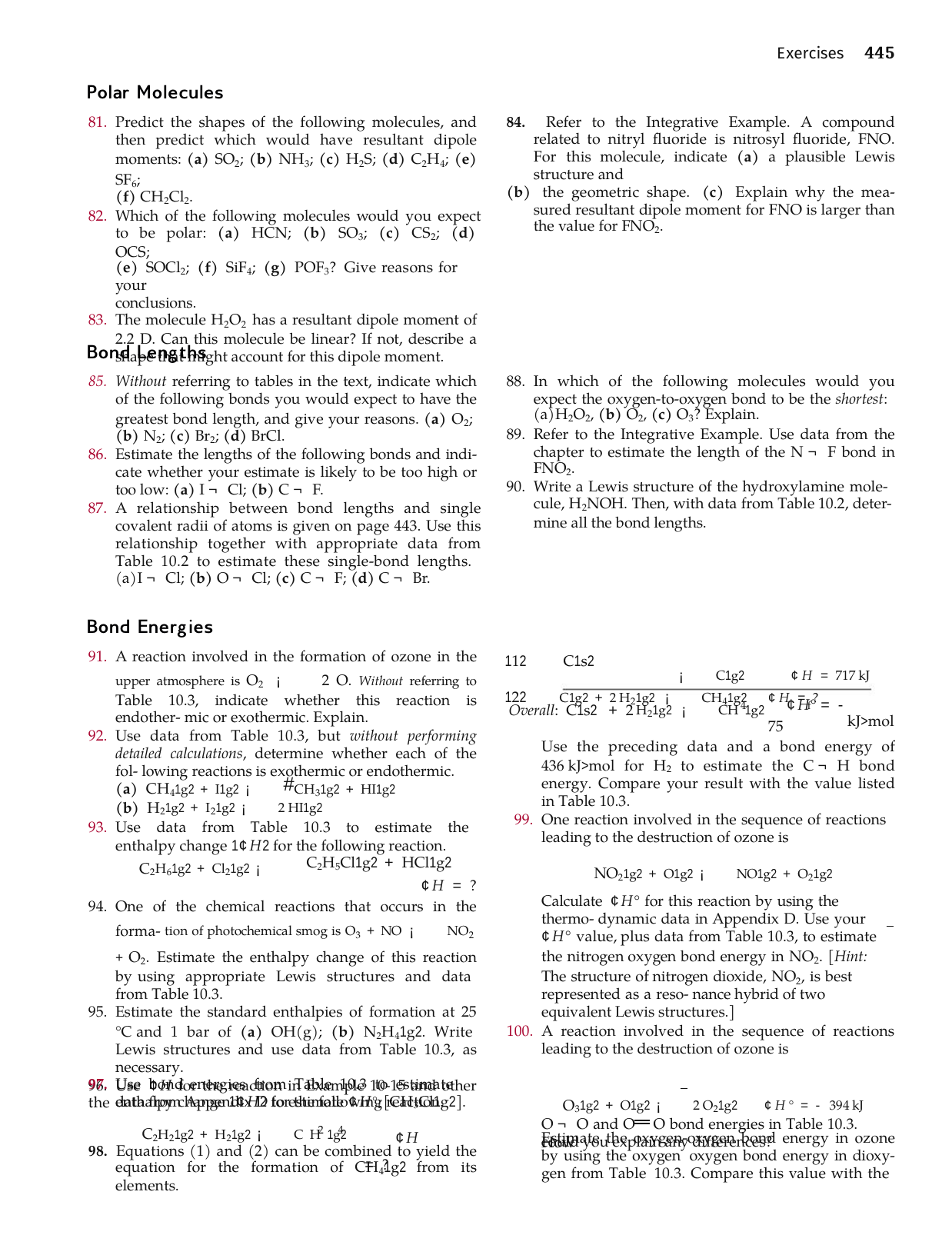

Exercises	445
Polar Molecules
Predict the shapes of the following molecules, and then  predict  which  would  have  resultant  dipole moments: (a) SO2; (b) NH3; (c) H2S; (d) C2H4; (e) SF6;
(f) CH2Cl2.
Which of the following molecules would you expect to  be  polar:  (a)  HCN;  (b)  SO3;  (c)  CS2;  (d)  OCS;
(e)  SOCl2;  (f)  SiF4;  (g)  POF3 ?  Give reasons for your
conclusions.
The molecule H2O2  has a resultant dipole moment of 2.2 D. Can this molecule be linear? If not, describe a shape that might account for this dipole moment.
84.  Refer to the Integrative Example. A compound related to nitryl fluoride is nitrosyl fluoride, FNO. For this molecule, indicate (a) a plausible Lewis structure and
(b)  the geometric shape.  (c)  Explain why the mea- sured resultant dipole moment for FNO is larger than the value for FNO2.
Bond Lengths
Without referring to tables in the text, indicate which of the following bonds you would expect to have the greatest bond length, and give your reasons. (a) O2;
(b) N2; (c) Br2; (d) BrCl.
Estimate the lengths of the following bonds and indi- cate whether your estimate is likely to be too high or too low: (a) I ¬ Cl; (b) C ¬ F.
A  relationship  between  bond  lengths  and  single covalent radii of atoms is given on page 443. Use this relationship  together  with  appropriate  data  from Table  10.2  to  estimate  these  single-bond  lengths.
I ¬ Cl; (b) O ¬ Cl; (c) C ¬ F; (d) C ¬ Br.
In  which  of  the  following  molecules  would  you expect the oxygen-to-oxygen bond to be the shortest:
H2O2, (b) O2, (c) O3 ? Explain.
Refer to the Integrative Example. Use data from the chapter to estimate the length of the N ¬ F bond in FNO2.
Write a Lewis structure of the hydroxylamine mole-
cule, H2NOH. Then, with data from Table 10.2, deter- mine all the bond lengths.
Bond Energies
A reaction involved in the formation of ozone in the upper atmosphere is O2  ¡   2 O. Without referring to Table 10.3, indicate whether this reaction is endother- mic or exothermic. Explain.
Use  data  from  Table  10.3,  but  without  performing detailed calculations, determine whether each of the fol- lowing reactions is exothermic or endothermic.
(a)  CH41g2  +  I1g2  ¡   #CH31g2  +  HI1g2
(b)  H21g2  +  I21g2  ¡   2 HI1g2
Use  data  from  Table  10.3  to  estimate  the  enthalpy change 1¢H2 for the following reaction.
112      C1s2
  ¡   C1g2 	 ¢H  =  717 kJ
122      C1g2  +  2 H21g2   ¡   CH41g2   ¢H  =  ?
   ¢H° =  - 75
 Overall:  C1s2   +  2 H21g2   ¡   CH  1g2
4
f
kJ>mol
Use  the  preceding  data  and  a  bond  energy  of 436 kJ>mol  for  H2   to  estimate  the  C ¬ H  bond energy. Compare your result with the value listed in Table 10.3.
One reaction involved in the sequence of reactions leading to the destruction of ozone is
NO21g2  +  O1g2  ¡   NO1g2  +  O21g2
Calculate  ¢H° for this reaction by using the thermo- dynamic data in Appendix D. Use your  ¢H° value, plus data from Table 10.3, to estimate the nitrogen oxygen bond energy in NO2. [Hint: The structure of nitrogen dioxide, NO2, is best represented as a reso- nance hybrid of two equivalent Lewis structures.]
A  reaction  involved  in  the  sequence  of  reactions leading to the destruction of ozone is
O31g2  +  O1g2  ¡   2 O21g2    ¢H °  =  - 394 kJ
Estimate the oxygen-oxygen bond energy in ozone by using the oxygen  oxygen bond energy in dioxy- gen from Table  10.3. Compare this value with the
C2H61g2  +  Cl21g2  ¡
C2H5Cl1g2  +  HCl1g2
¢H  =  ?
One of the chemical reactions that occurs in the forma- tion of photochemical smog is O3  + NO  ¡   NO2  + O2. Estimate the enthalpy change of this reaction by using  appropriate  Lewis  structures  and  data  from Table 10.3.
Estimate the standard enthalpies of formation at 25 °C and  1  bar  of  (a)  OH(g);  (b)  N2H41g2.  Write  Lewis structures and use data from Table 10.3, as necessary.
Use  ¢H for the reaction in Example 10-15 and other data from Appendix D to estimate ¢H°f  [CH3Cl1g2].

97.  Use  bond energies  from  Table  10.3  to  estimate  the
 ¢H  =  ?

enthalpy change 1¢H2 for the following reaction.
O ¬ O and O	O bond energies in Table 10.3. How
C2H21g2  +  H21g2  ¡   C  H  1g2

2     4

could you explain any differences?
98.  Equations (1) and (2) can be combined to yield the equation   for   the   formation   of   CH41g2   from   its elements.